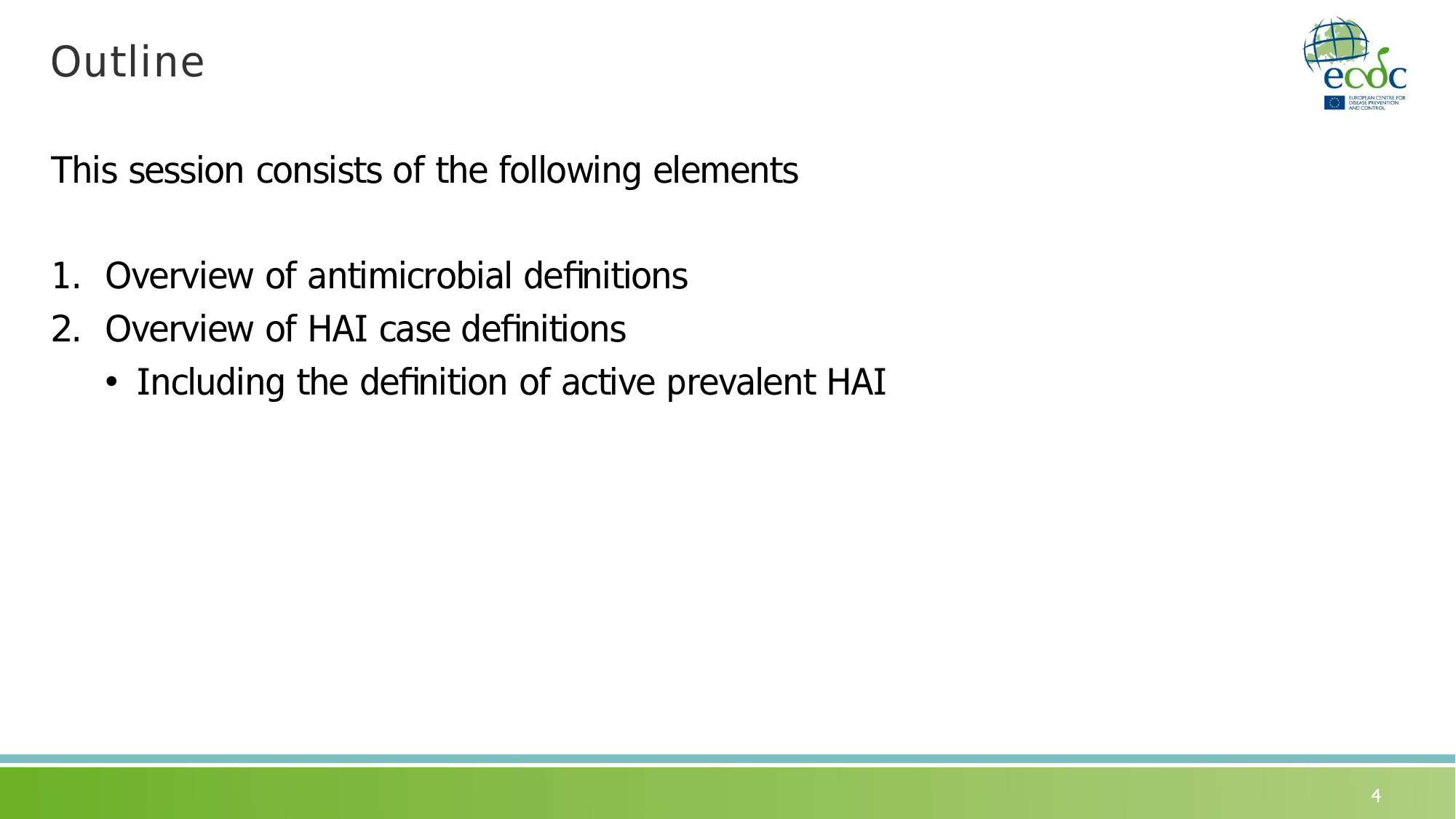

# Outline
This session consists of the following elements

Overview of antimicrobial definitions
Overview of HAI case definitions
Including the definition of active prevalent HAI

4